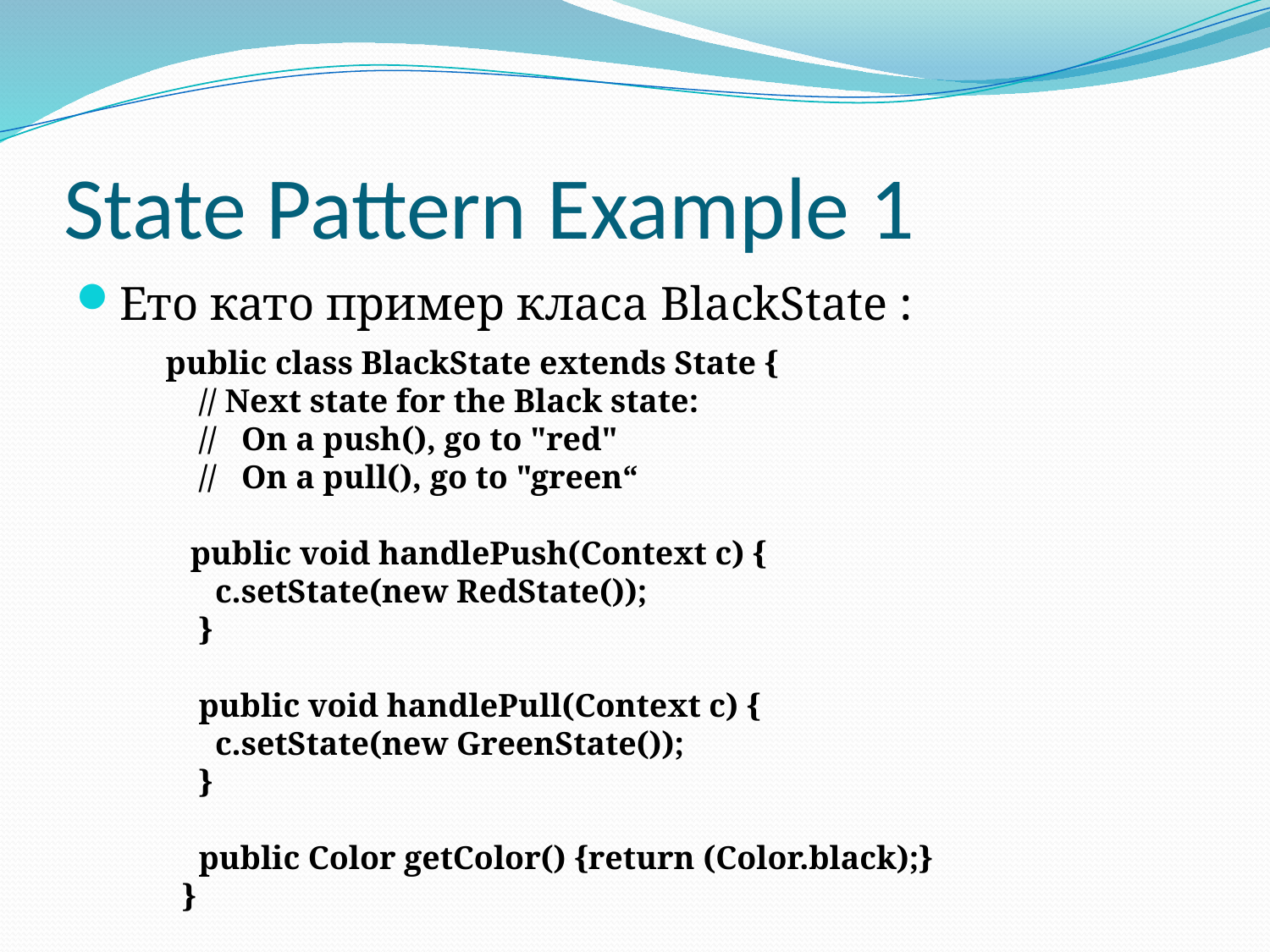

# State Pattern Example 1
Ето като пример класа BlackState :
 public class BlackState extends State {
     // Next state for the Black state:
     //   On a push(), go to "red"
     //   On a pull(), go to "green“

    public void handlePush(Context c) {
       c.setState(new RedState());
     }

     public void handlePull(Context c) {
       c.setState(new GreenState());
     }

     public Color getColor() {return (Color.black);}
   }